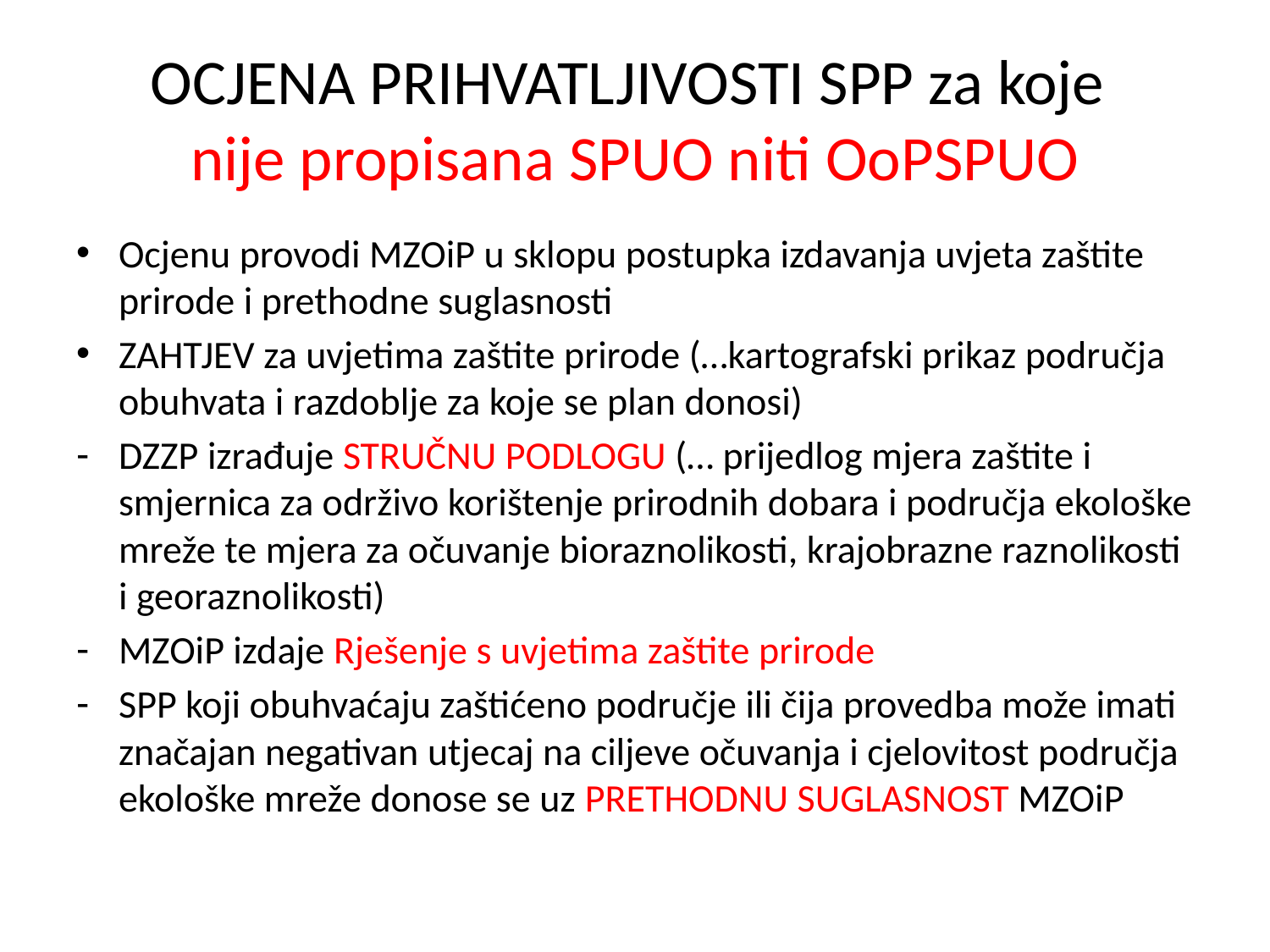

# OCJENA PRIHVATLJIVOSTI SPP za koje nije propisana SPUO niti OoPSPUO
Ocjenu provodi MZOiP u sklopu postupka izdavanja uvjeta zaštite prirode i prethodne suglasnosti
ZAHTJEV za uvjetima zaštite prirode (…kartografski prikaz područja obuhvata i razdoblje za koje se plan donosi)
DZZP izrađuje STRUČNU PODLOGU (… prijedlog mjera zaštite i smjernica za održivo korištenje prirodnih dobara i područja ekološke mreže te mjera za očuvanje bioraznolikosti, krajobrazne raznolikosti i georaznolikosti)
MZOiP izdaje Rješenje s uvjetima zaštite prirode
SPP koji obuhvaćaju zaštićeno područje ili čija provedba može imati značajan negativan utjecaj na ciljeve očuvanja i cjelovitost područja ekološke mreže donose se uz PRETHODNU SUGLASNOST MZOiP